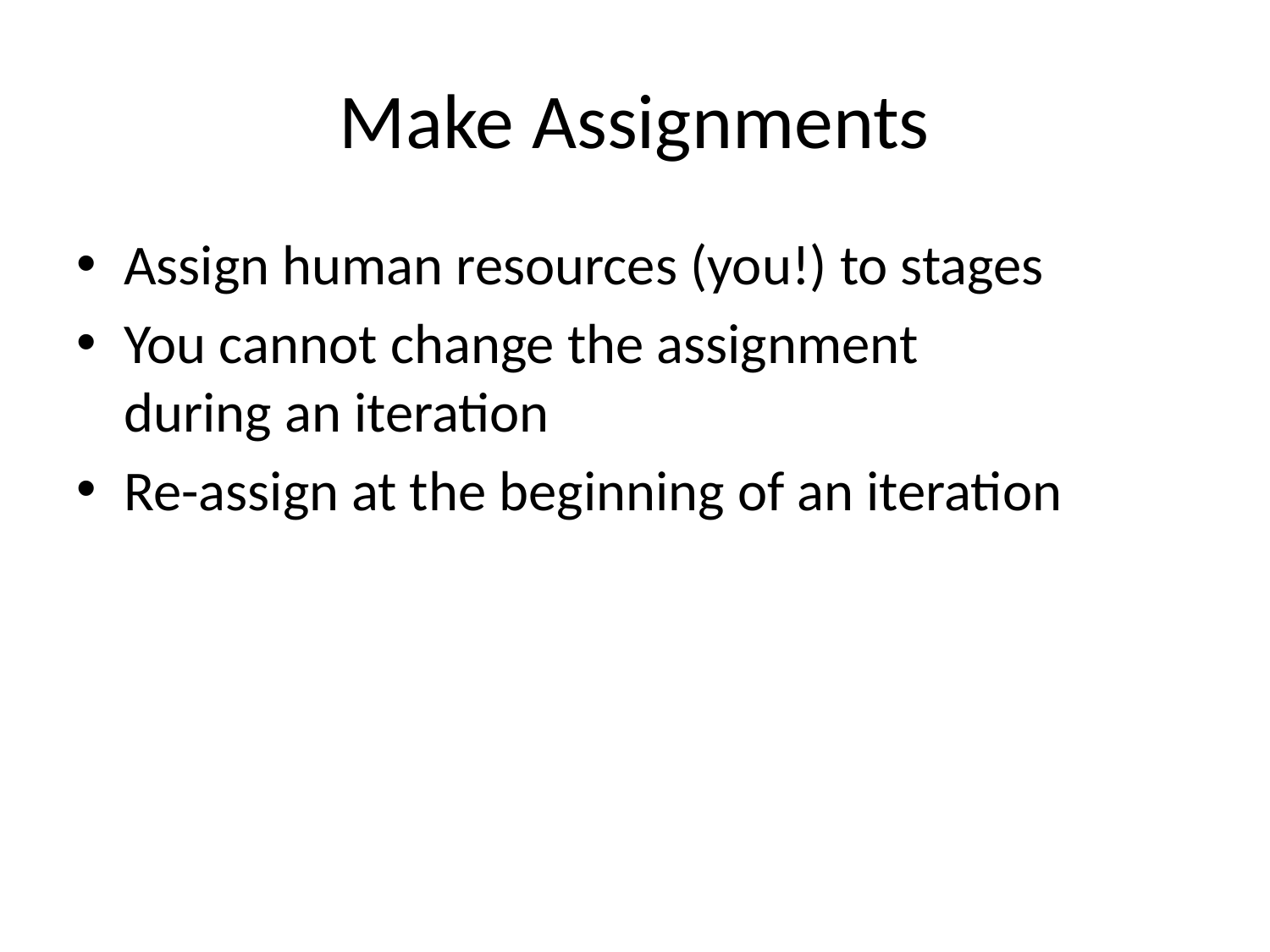

# Make Assignments
Assign human resources (you!) to stages
You cannot change the assignment
during an iteration
Re-assign at the beginning of an iteration